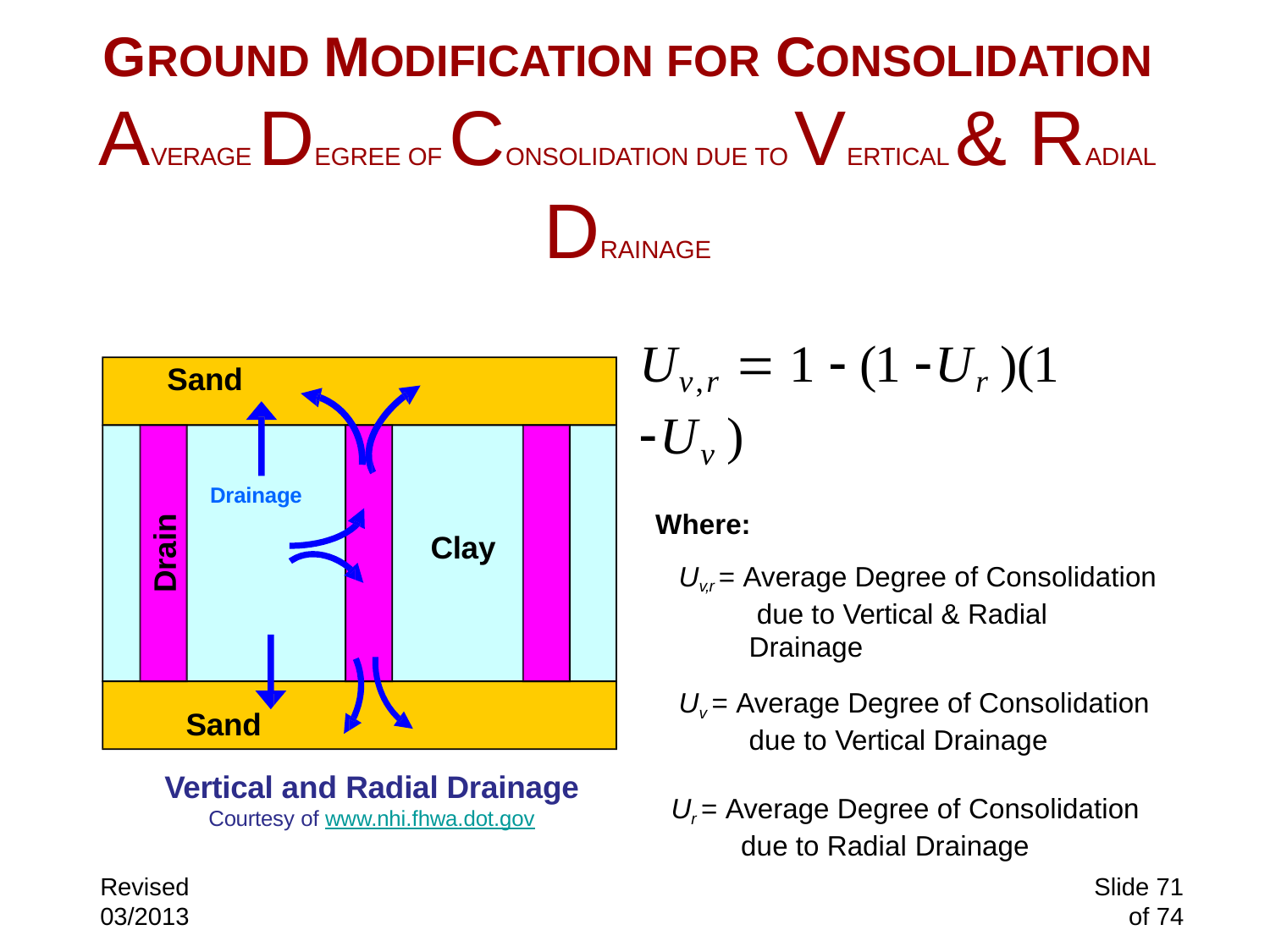

# GROUND MODIFICATION FOR CONSOLIDATION
AVERAGE DEGREE OF CONSOLIDATION DUE TO VERTICAL & RADIAL DRAINAGE
14.330 SOIL MECHANICS  Consolidation
Uv,r = 1 − (1 −Ur )(1 −Uv )
Where:
Uv,r = Average Degree of Consolidation  due to Vertical & Radial Drainage
Uv = Average Degree of Consolidation  due to Vertical Drainage

Ur = Average Degree of Consolidation  due to Radial Drainage

Sand

Drainage
Clay

Drain

Sand
Vertical and Radial Drainage
Courtesy of www.nhi.fhwa.dot.gov
Slide 71 of 74
Revised 03/2013